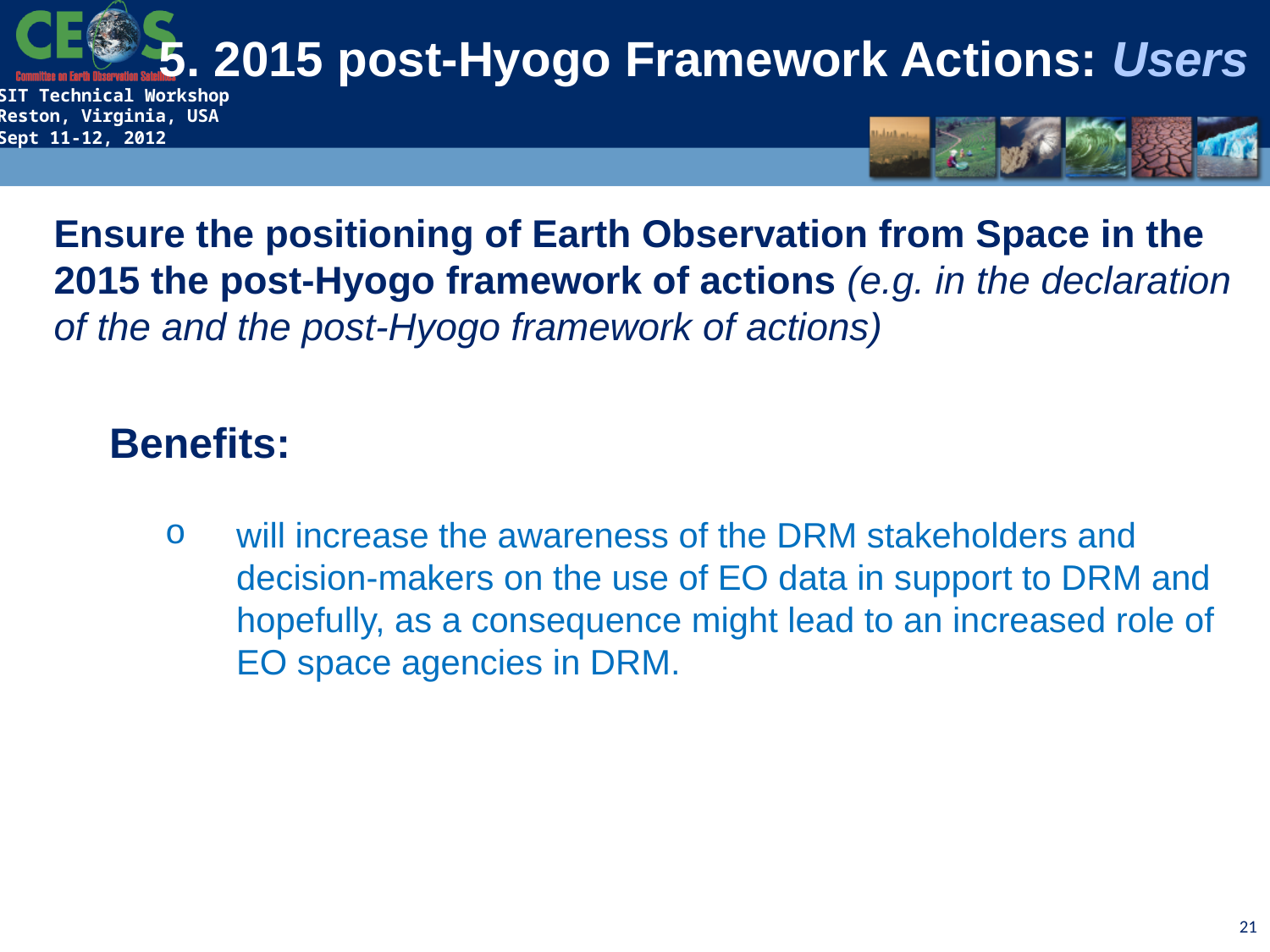

5. 2015 post-Hyogo Framework Actions: Users
Ensure the positioning of Earth Observation from Space in the 2015 the post-Hyogo framework of actions (e.g. in the declaration of the and the post-Hyogo framework of actions)

Benefits:

will increase the awareness of the DRM stakeholders and decision-makers on the use of EO data in support to DRM and hopefully, as a consequence might lead to an increased role of EO space agencies in DRM.
21